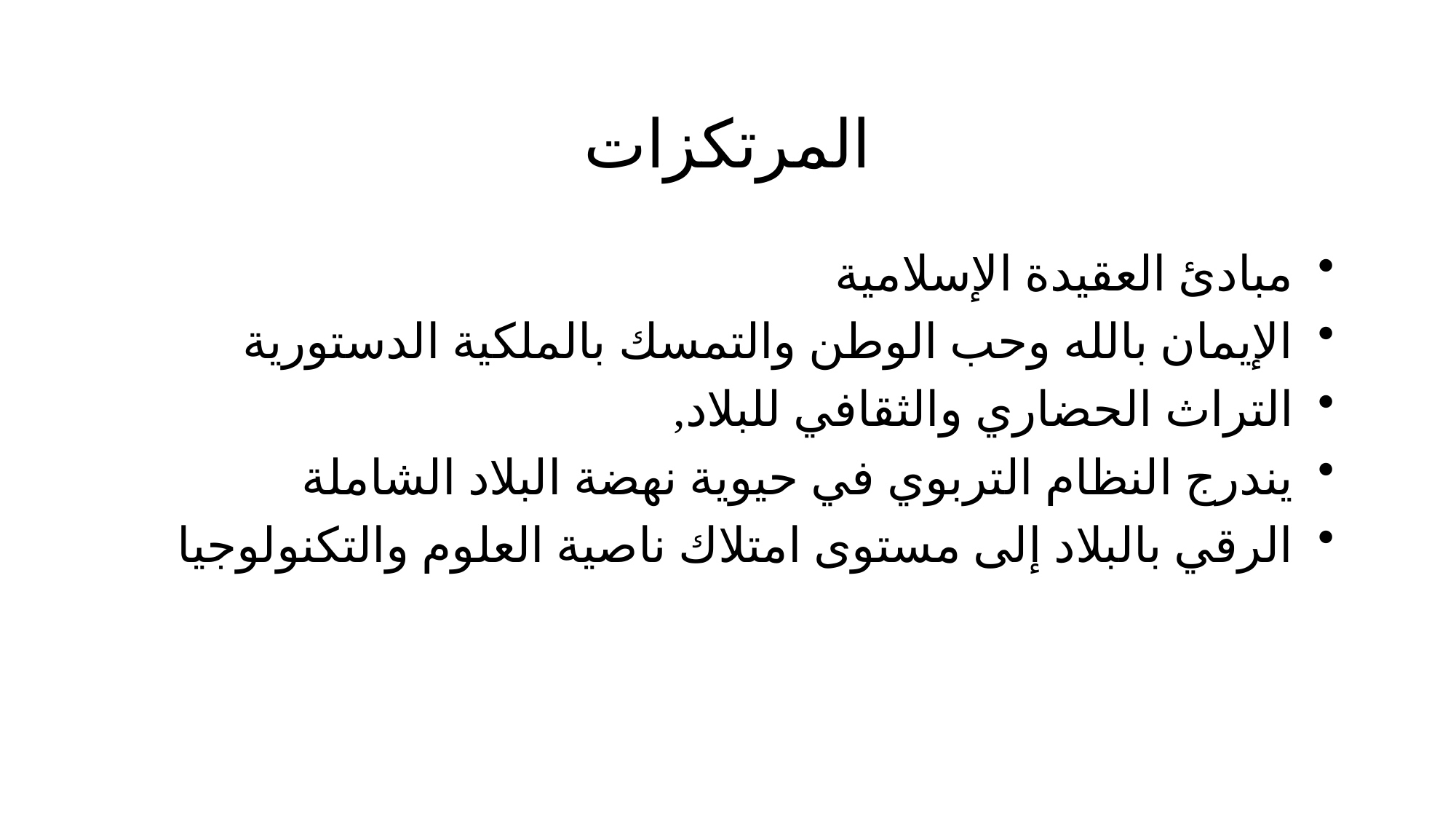

# المرتكزات
مبادئ العقيدة الإسلامية
الإيمان بالله وحب الوطن والتمسك بالملكية الدستورية
التراث الحضاري والثقافي للبلاد,
يندرج النظام التربوي في حيوية نهضة البلاد الشاملة
الرقي بالبلاد إلى مستوى امتلاك ناصية العلوم والتكنولوجيا